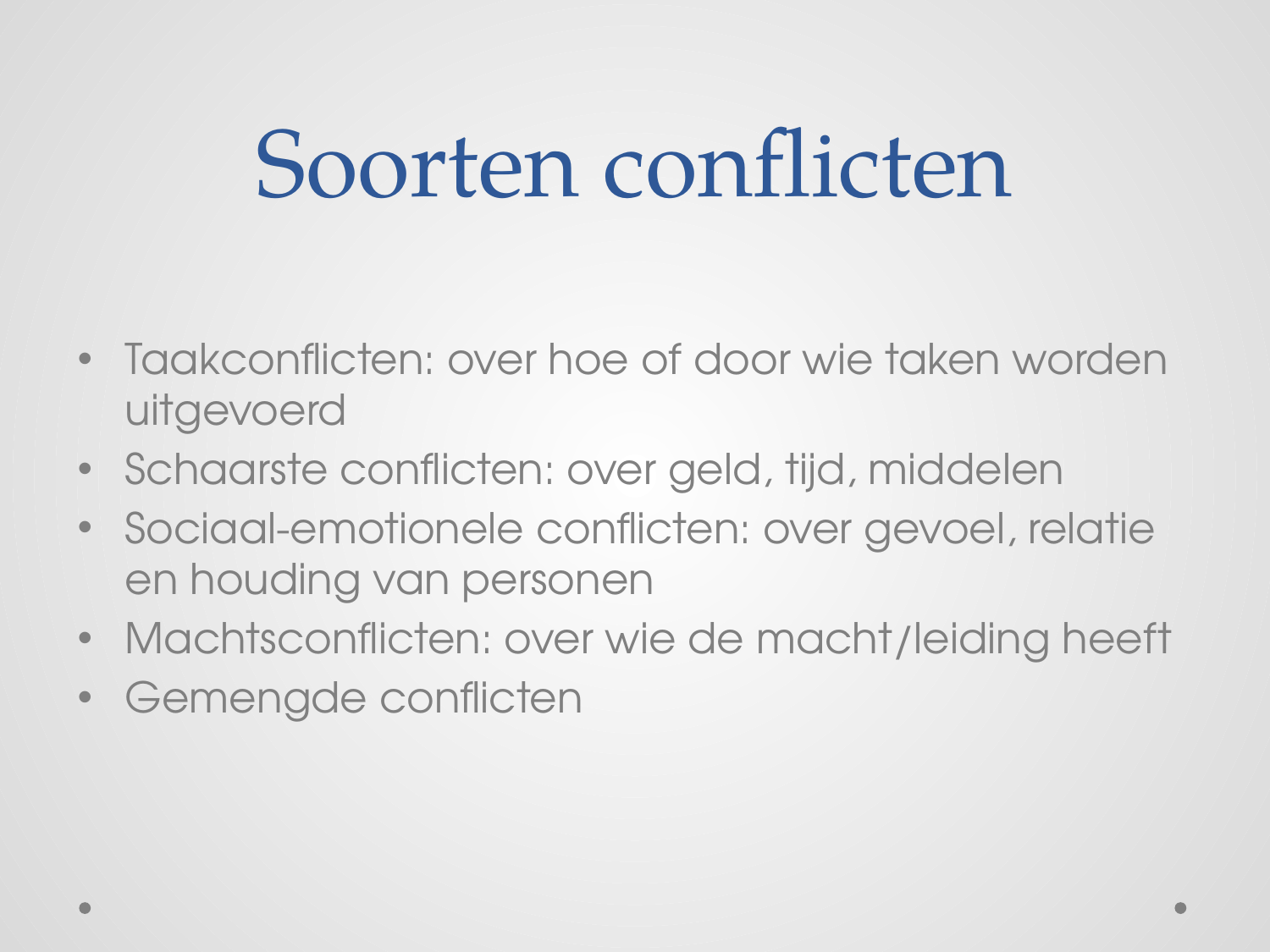

# Soorten conflicten
Taakconflicten: over hoe of door wie taken worden uitgevoerd
Schaarste conflicten: over geld, tijd, middelen
Sociaal-emotionele conflicten: over gevoel, relatie en houding van personen
Machtsconflicten: over wie de macht/leiding heeft
Gemengde conflicten